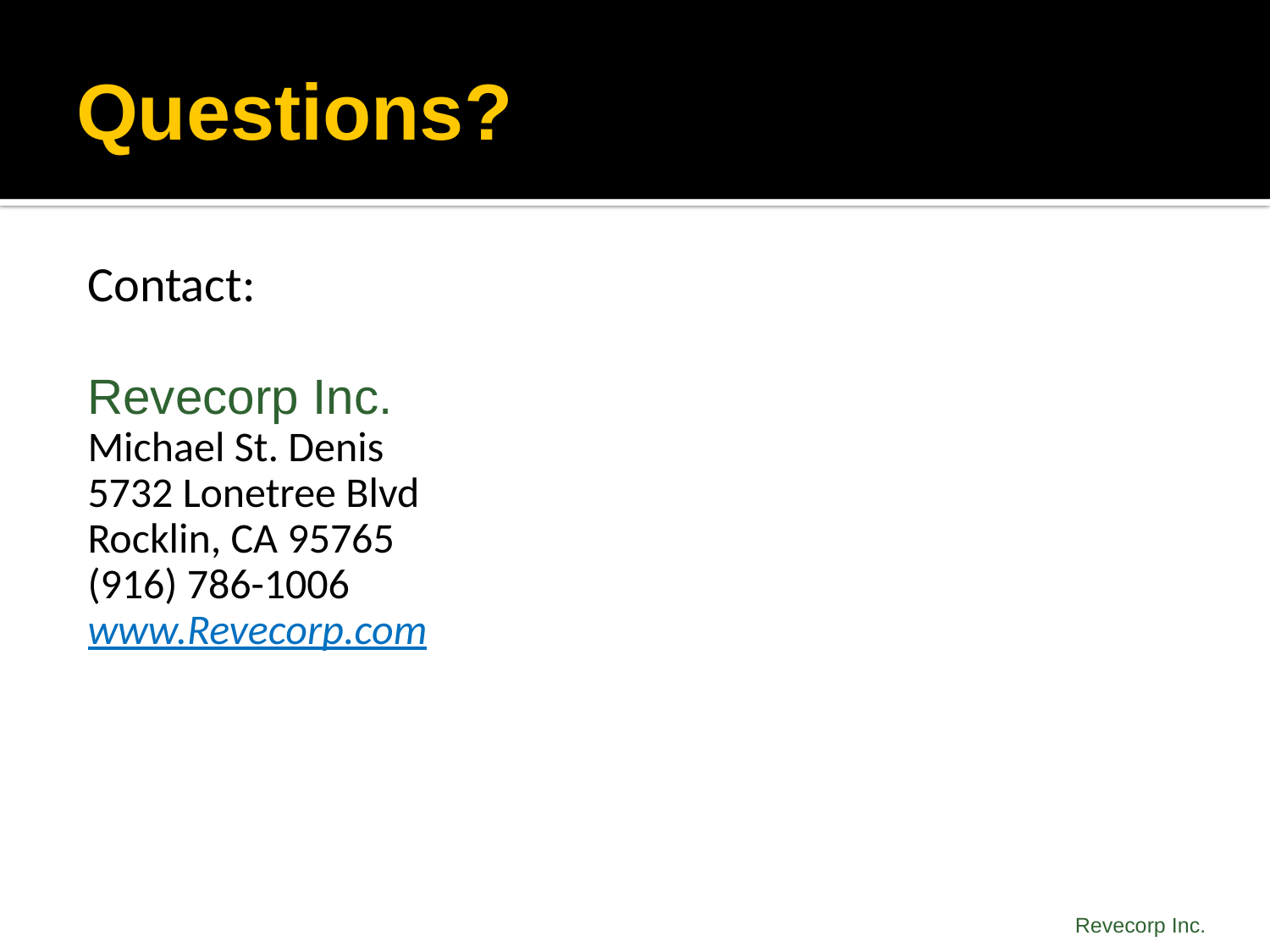

# Questions?
Contact:
Revecorp Inc.
Michael St. Denis
5732 Lonetree Blvd
Rocklin, CA 95765
(916) 786-1006
www.Revecorp.com

Revecorp Inc.